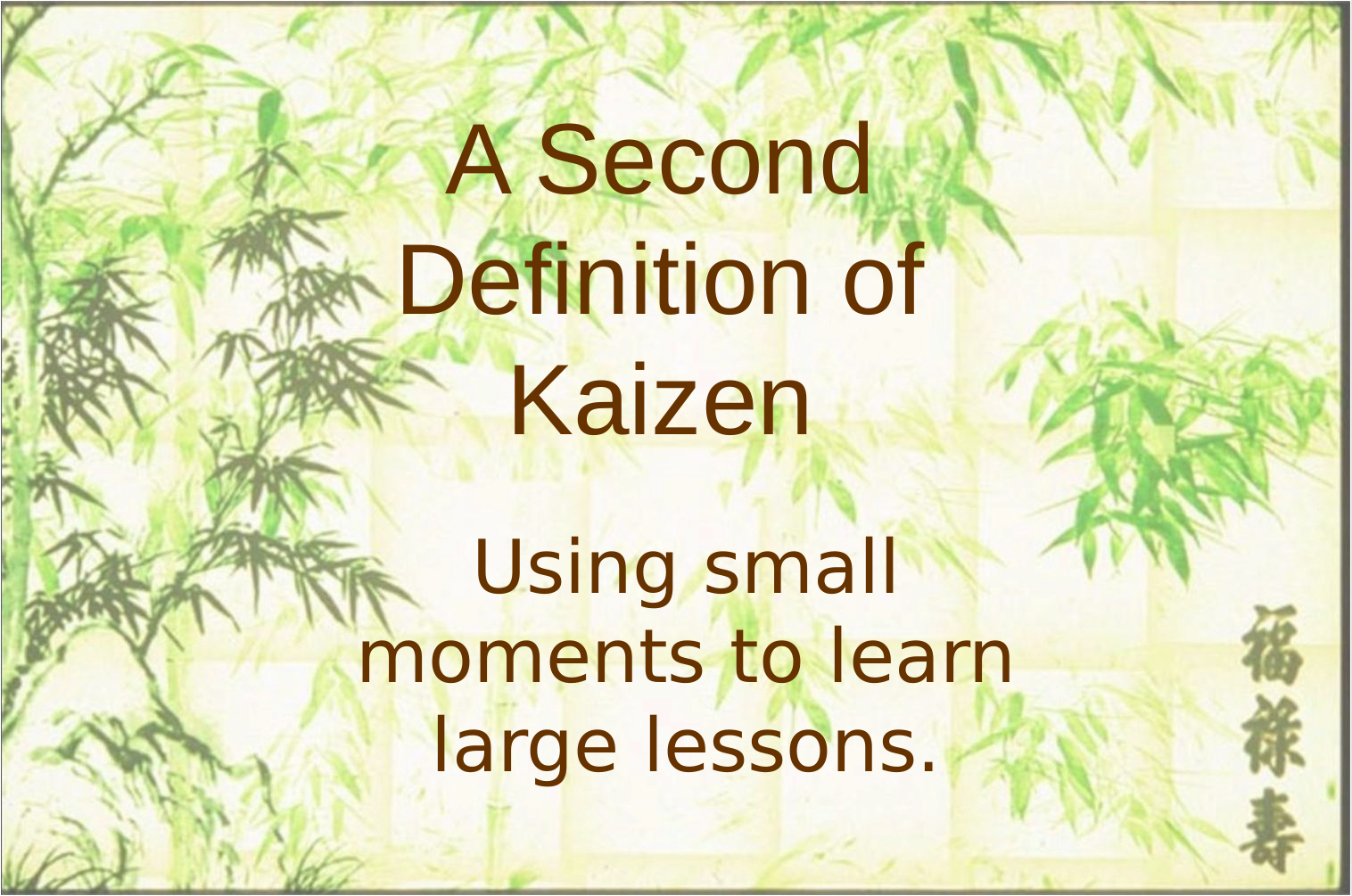

# A Second Definition of Kaizen
Using small moments to learn large lessons.